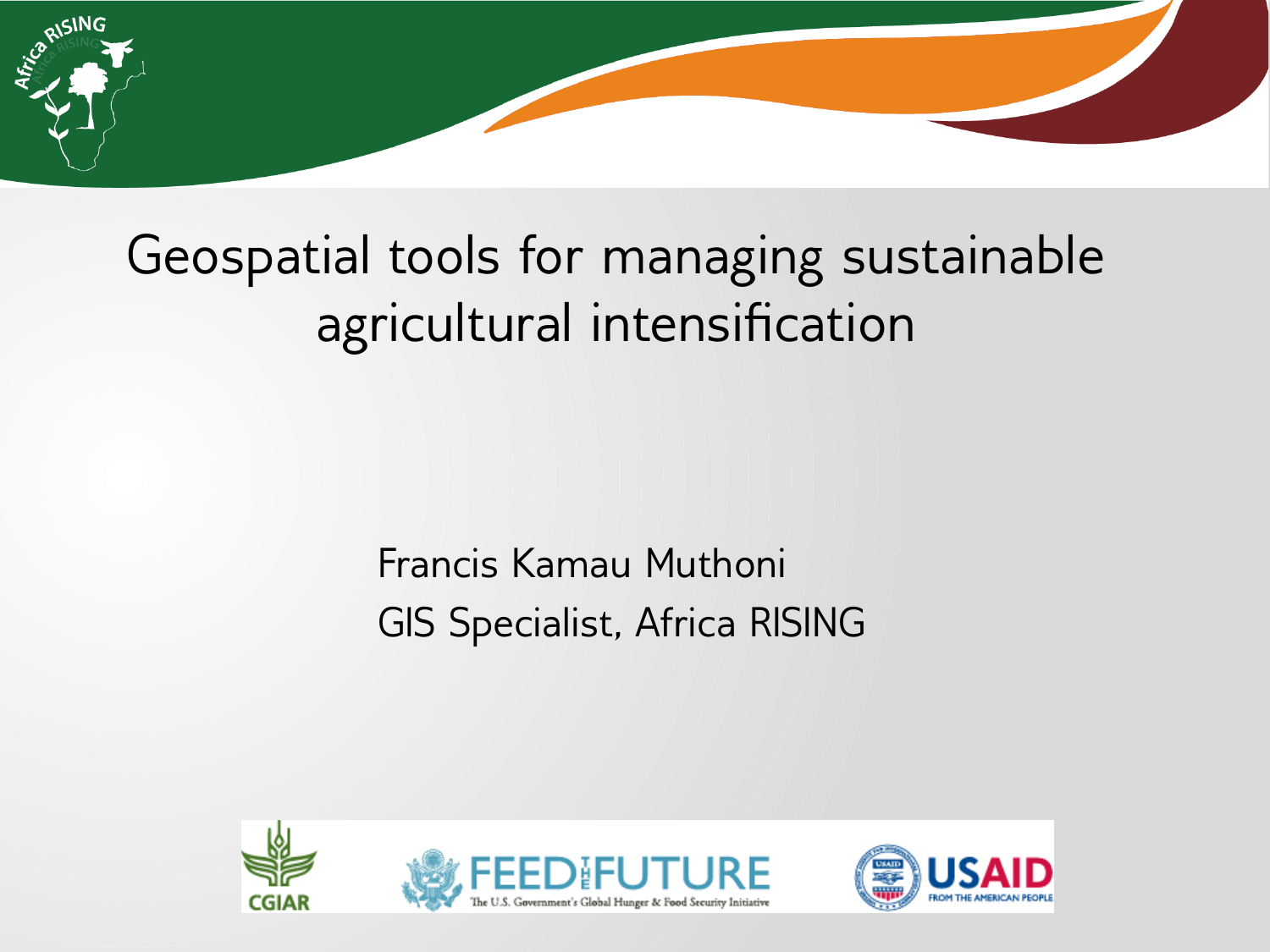

Geospatial tools for managing sustainable agricultural intensification
Francis Kamau Muthoni
GIS Specialist, Africa RISING